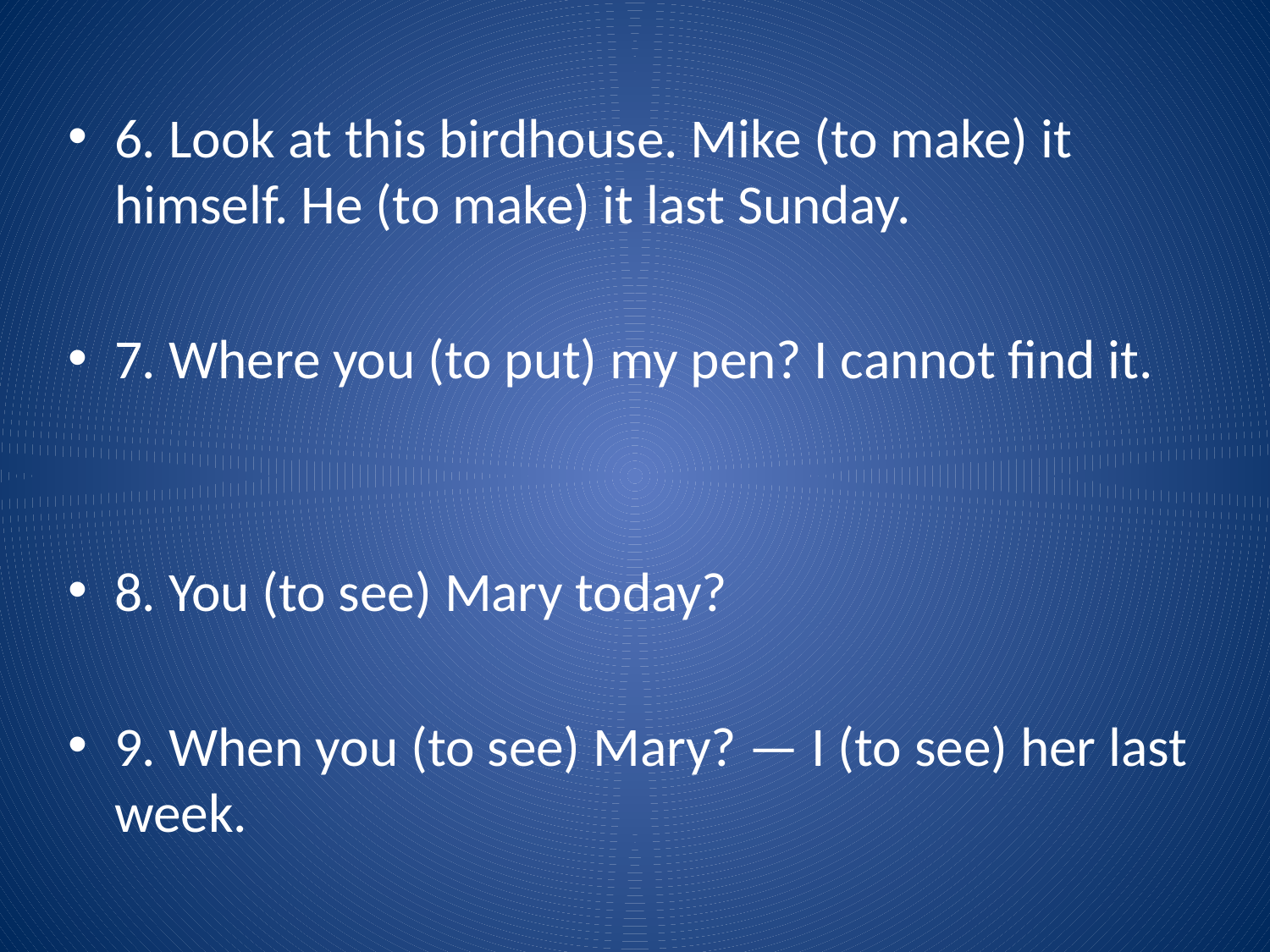

6. Look at this birdhouse. Mike (to make) it himself. He (to make) it last Sunday.

7. Where you (to put) my pen? I cannot find it.

8. You (to see) Mary today?

9. When you (to see) Mary? — I (to see) her last week.